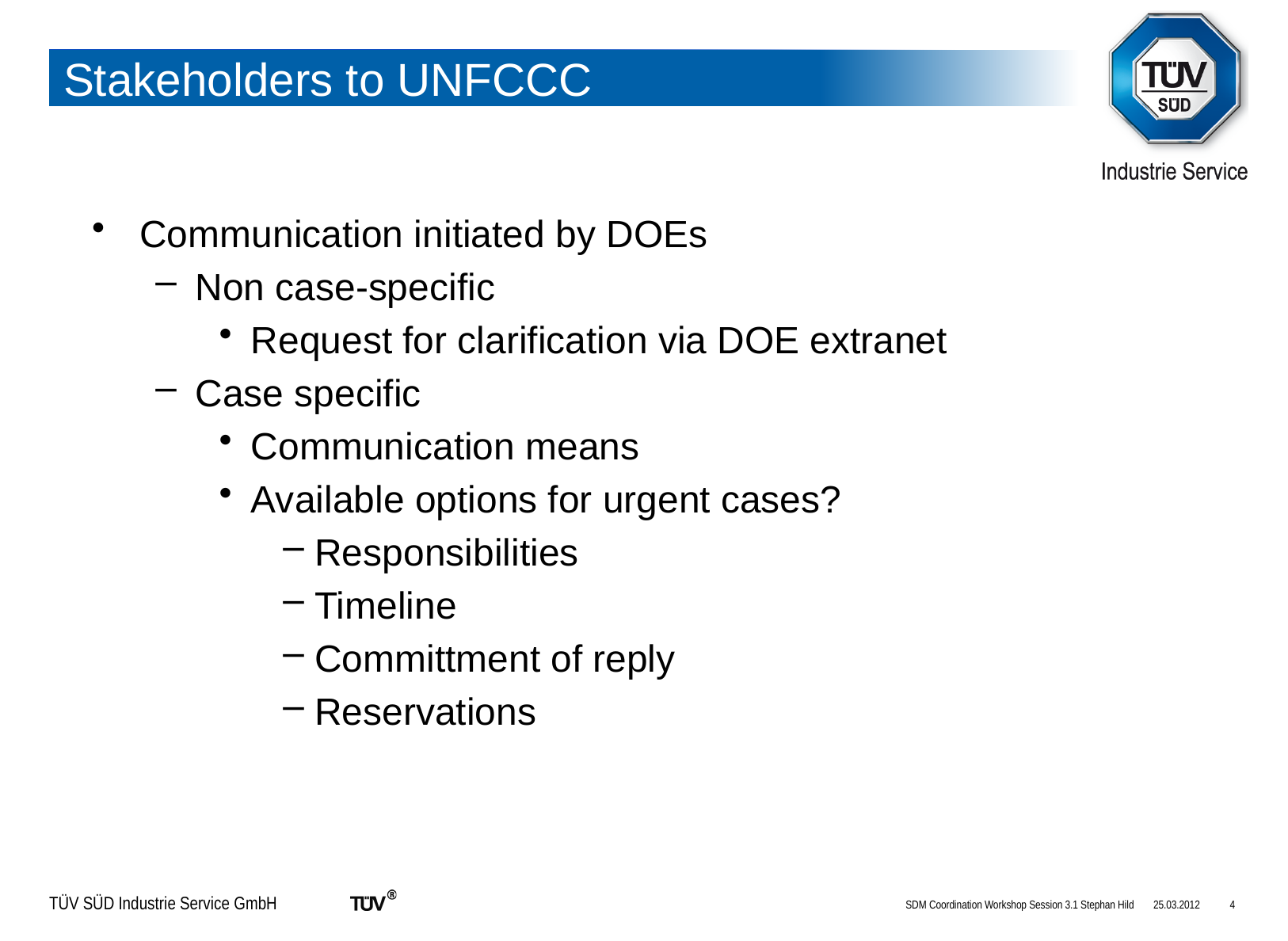

# Stakeholders to UNFCCC
Communication initiated by DOEs
Non case-specific
Request for clarification via DOE extranet
Case specific
Communication means
Available options for urgent cases?
Responsibilities
Timeline
Committment of reply
Reservations

SDM Coordination Workshop Session 3.1 Stephan Hild
25.03.2012
4